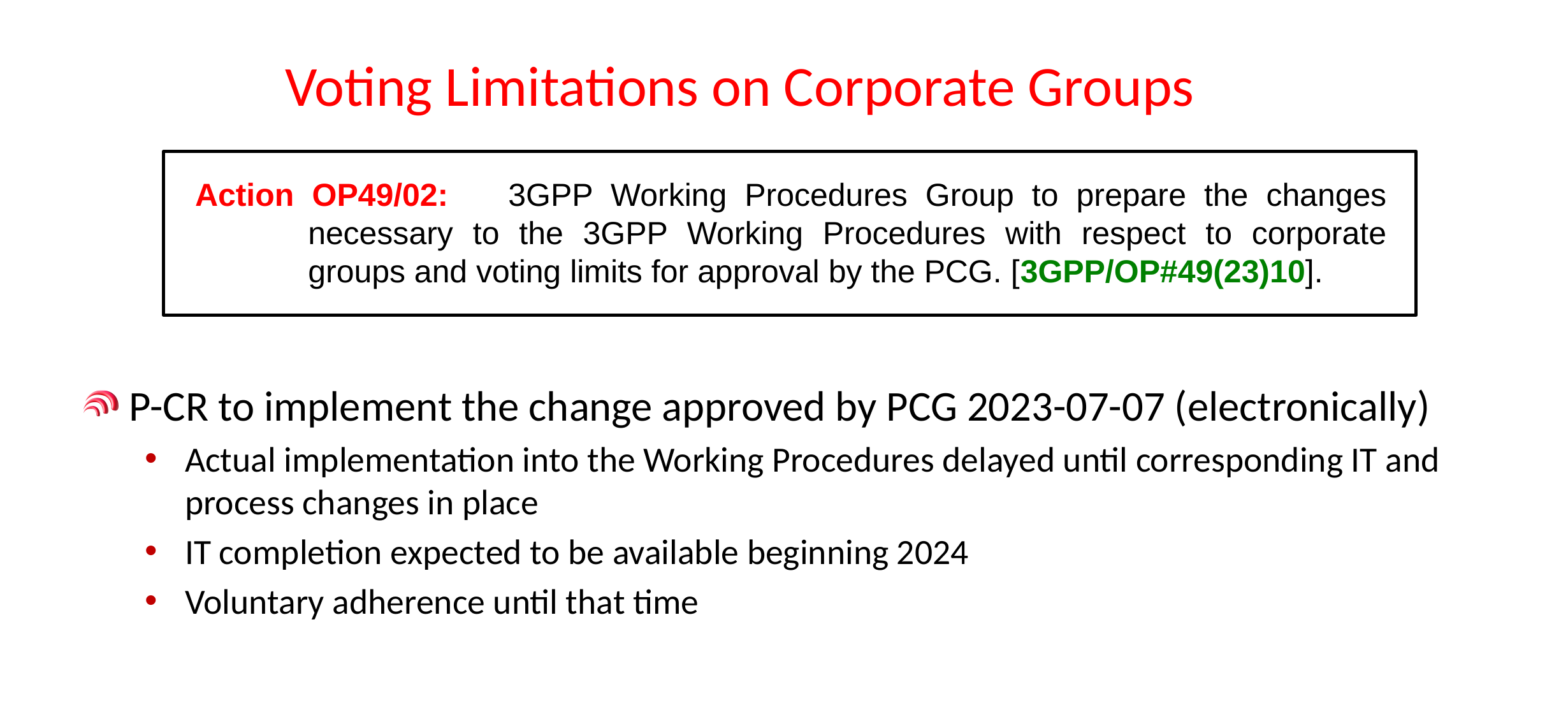

# Voting Limitations on Corporate Groups

Action OP49/02:	3GPP Working Procedures Group to prepare the changes necessary to the 3GPP Working Procedures with respect to corporate groups and voting limits for approval by the PCG. [3GPP/OP#49(23)10].
P-CR to implement the change approved by PCG 2023-07-07 (electronically)
Actual implementation into the Working Procedures delayed until corresponding IT and process changes in place
IT completion expected to be available beginning 2024
Voluntary adherence until that time